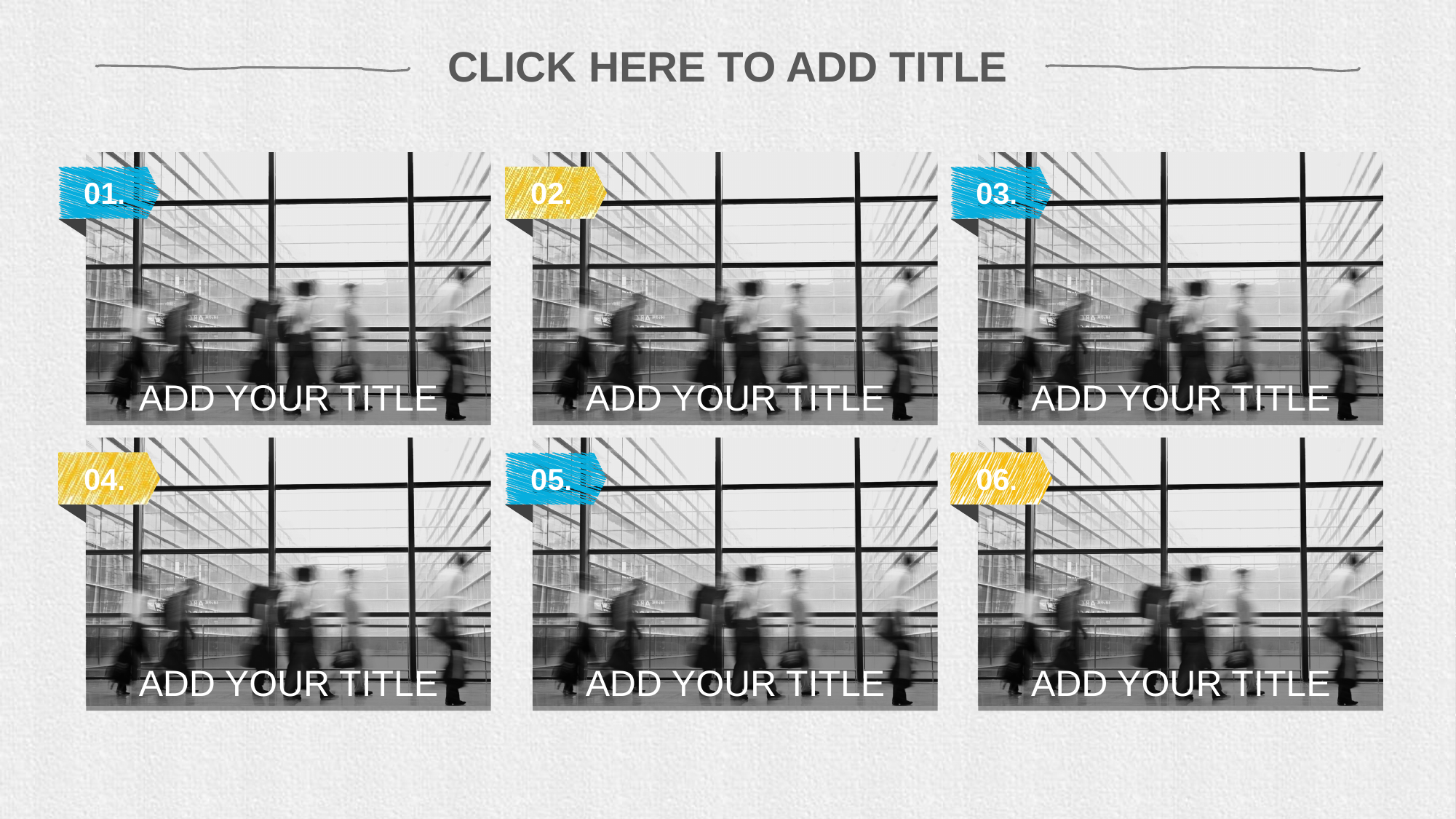

CLICK HERE TO ADD TITLE

01.

ADD YOUR TITLE

02.

ADD YOUR TITLE

03.

ADD YOUR TITLE

04.

ADD YOUR TITLE

05.

ADD YOUR TITLE

06.

ADD YOUR TITLE